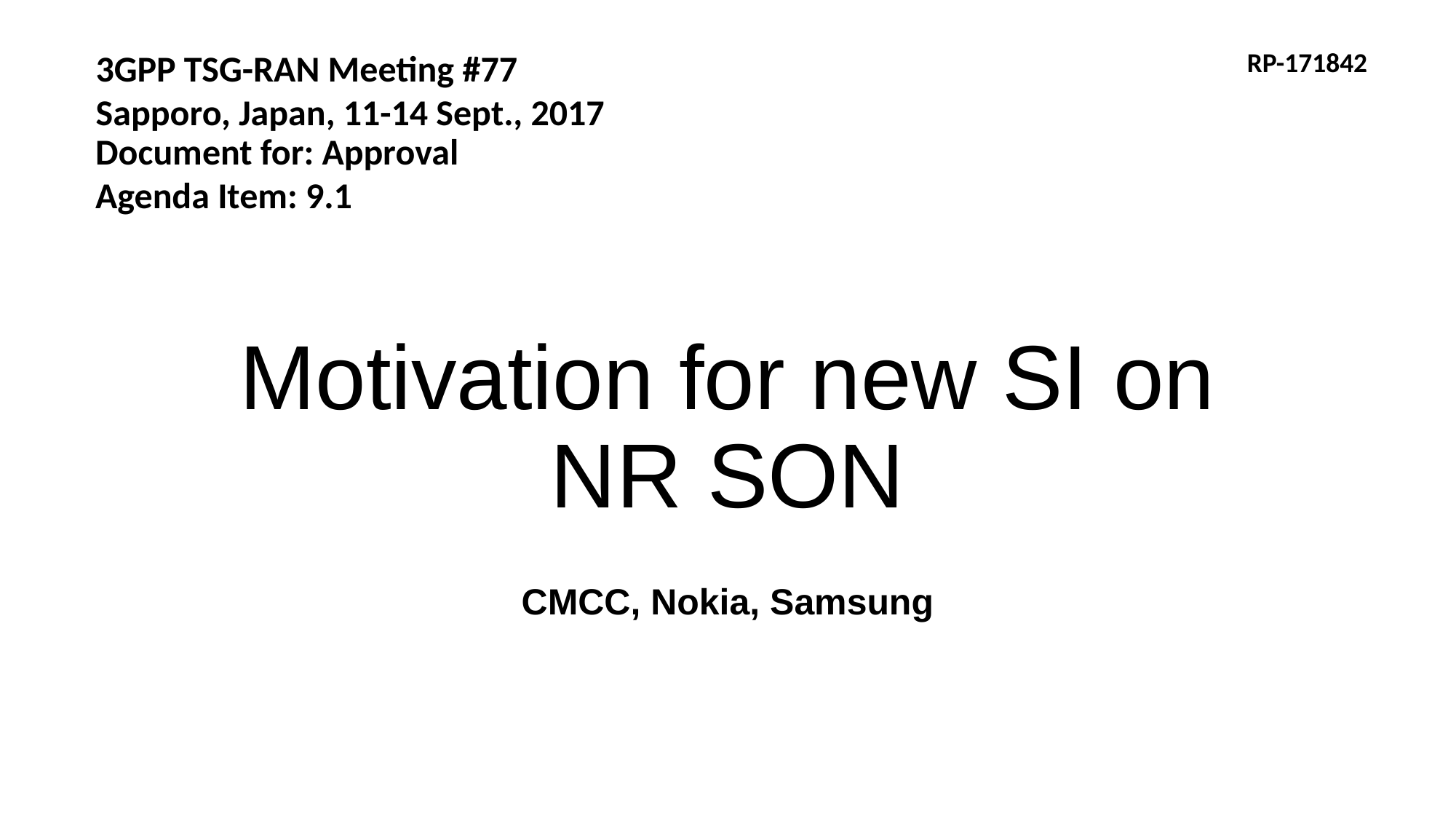

RP-171842
3GPP TSG-RAN Meeting #77
Sapporo, Japan, 11-14 Sept., 2017
Document for: Approval
Agenda Item: 9.1
# Motivation for new SI on NR SON
CMCC, Nokia, Samsung